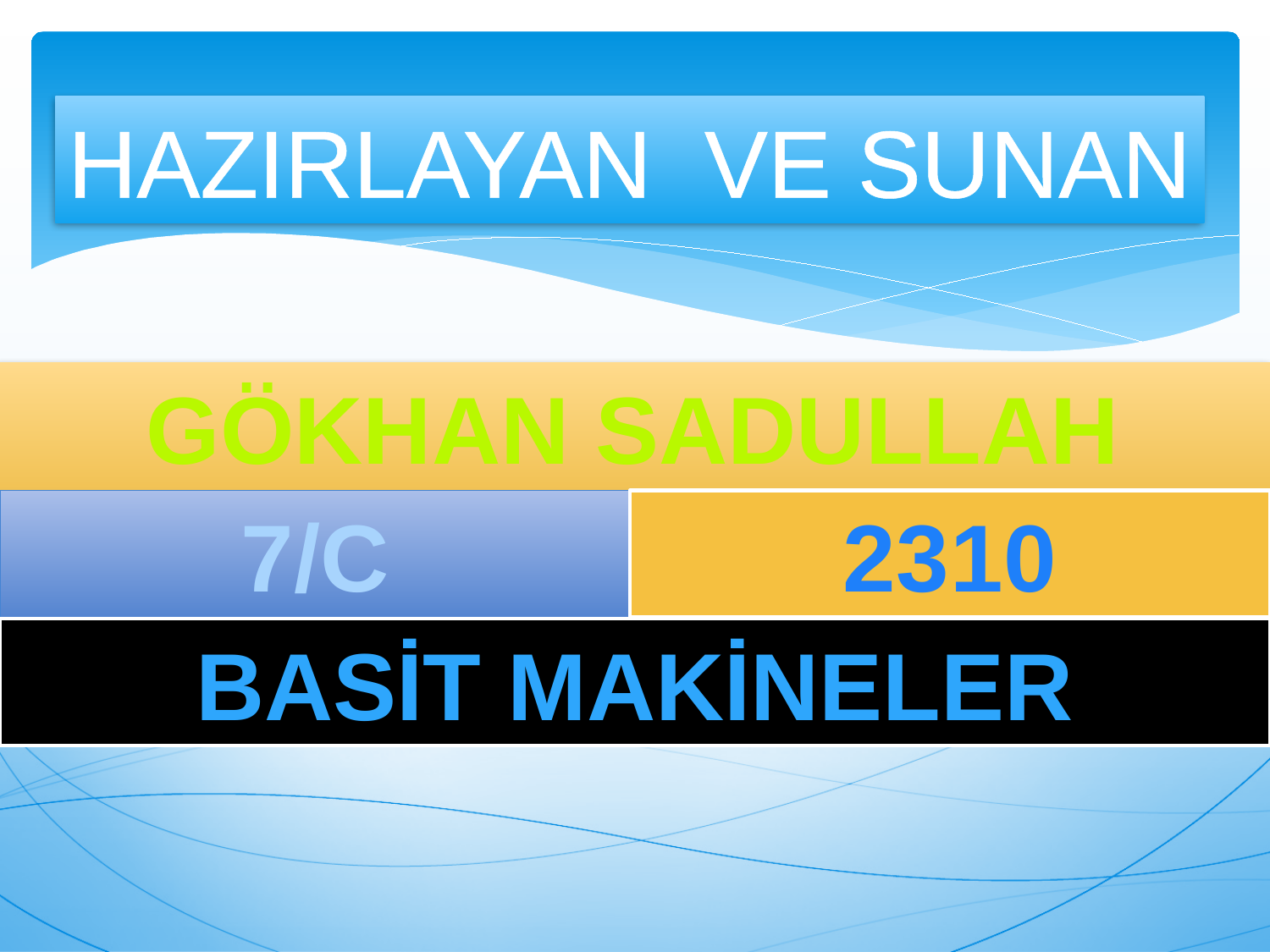

# A
HAZIRLAYAN  VE SUNAN
GÖKHAN SADULLAH KARATAŞ

7/C
2310
BASİT MAKİNELER